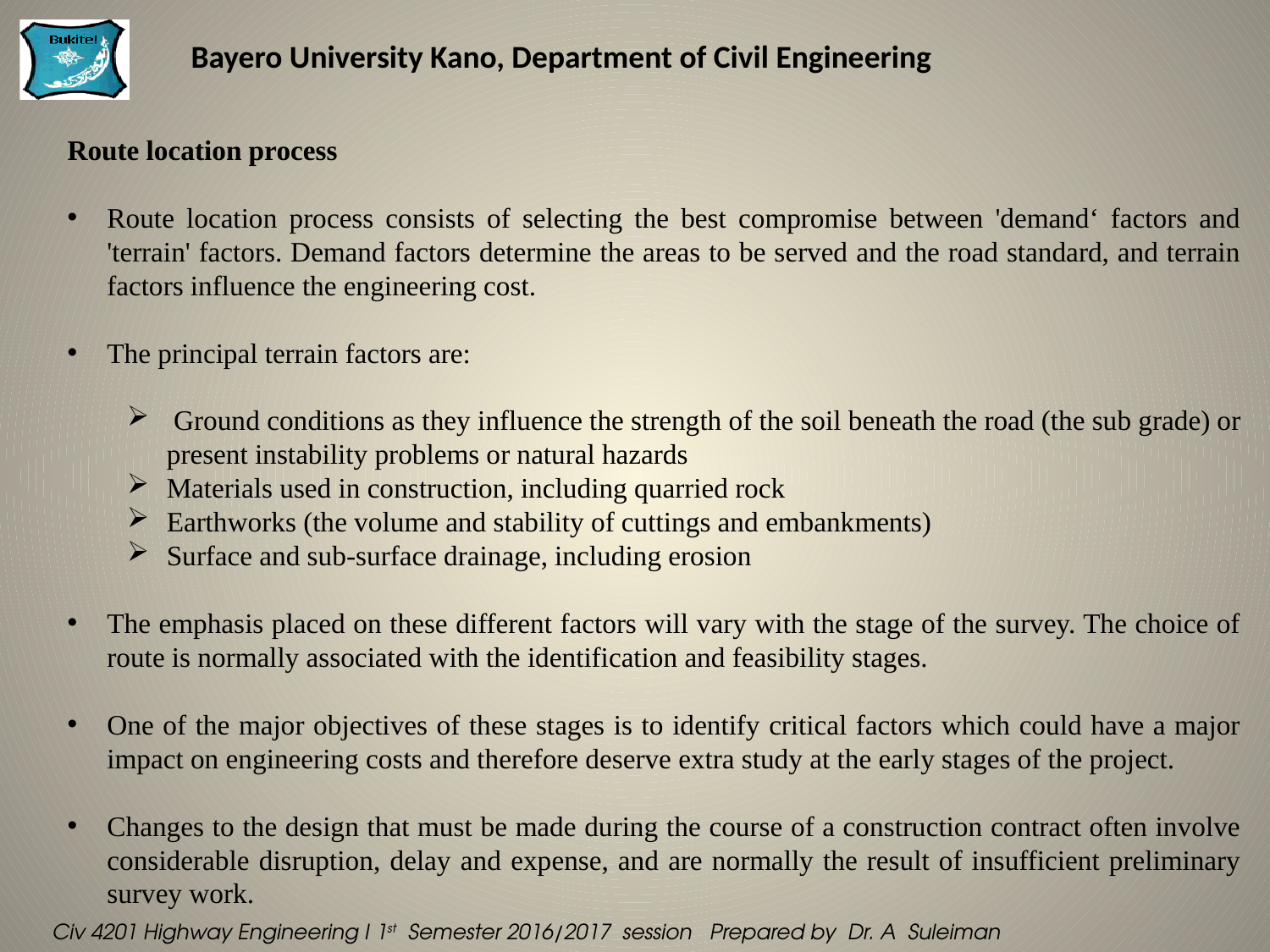

Route location process

Route location process consists of selecting the best compromise between 'demand‘ factors and 'terrain' factors. Demand factors determine the areas to be served and the road standard, and terrain factors influence the engineering cost.

The principal terrain factors are:

 Ground conditions as they influence the strength of the soil beneath the road (the sub grade) or present instability problems or natural hazards
Materials used in construction, including quarried rock
Earthworks (the volume and stability of cuttings and embankments)
Surface and sub-surface drainage, including erosion

The emphasis placed on these different factors will vary with the stage of the survey. The choice of route is normally associated with the identification and feasibility stages.

One of the major objectives of these stages is to identify critical factors which could have a major impact on engineering costs and therefore deserve extra study at the early stages of the project.

Changes to the design that must be made during the course of a construction contract often involve considerable disruption, delay and expense, and are normally the result of insufficient preliminary survey work.